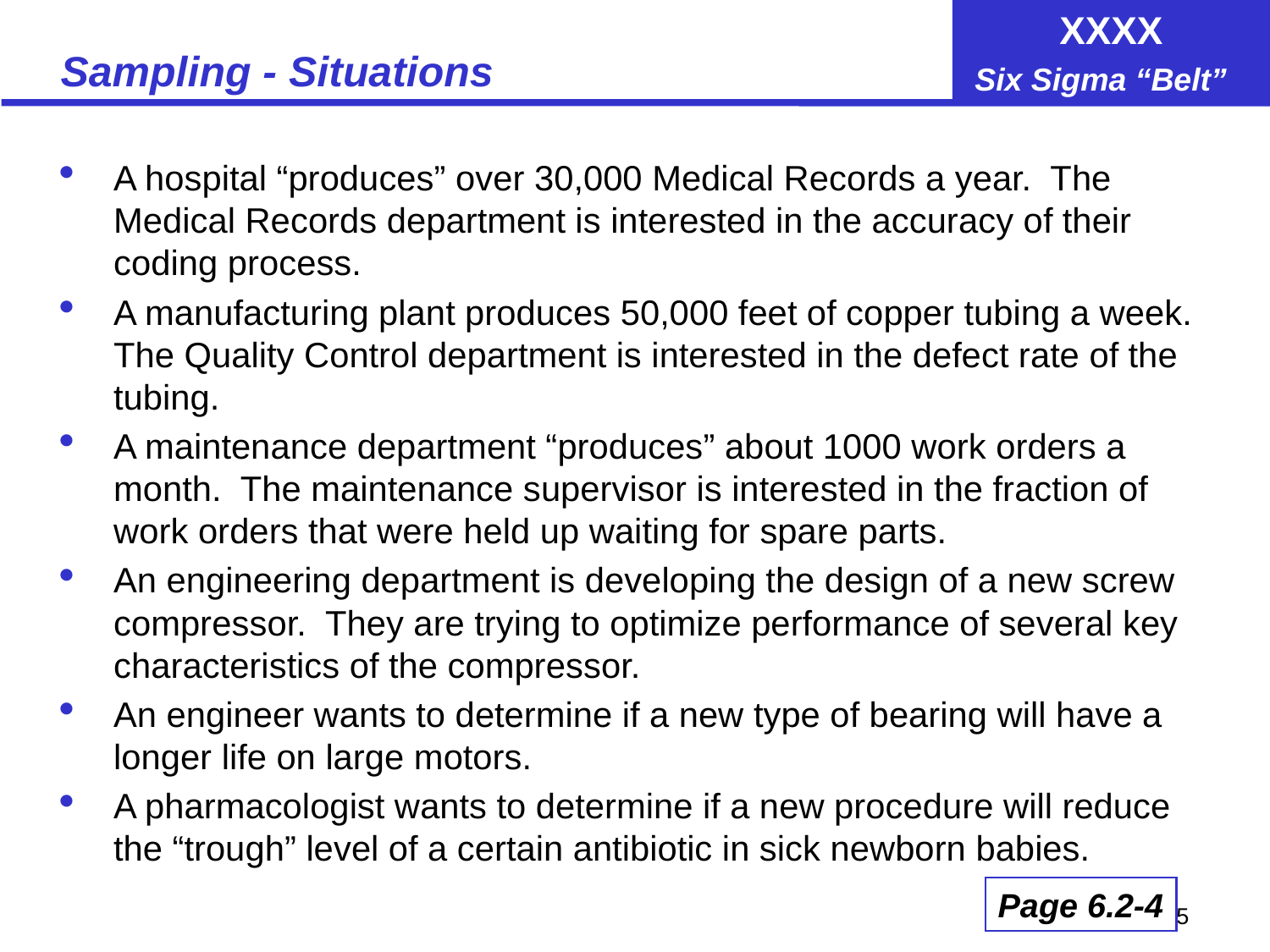

# Sampling - Situations
A hospital “produces” over 30,000 Medical Records a year.  The Medical Records department is interested in the accuracy of their coding process.
A manufacturing plant produces 50,000 feet of copper tubing a week.  The Quality Control department is interested in the defect rate of the tubing.
A maintenance department “produces” about 1000 work orders a month.  The maintenance supervisor is interested in the fraction of work orders that were held up waiting for spare parts.
An engineering department is developing the design of a new screw compressor.  They are trying to optimize performance of several key characteristics of the compressor.
An engineer wants to determine if a new type of bearing will have a longer life on large motors.
A pharmacologist wants to determine if a new procedure will reduce the “trough” level of a certain antibiotic in sick newborn babies.
Page 6.2-4